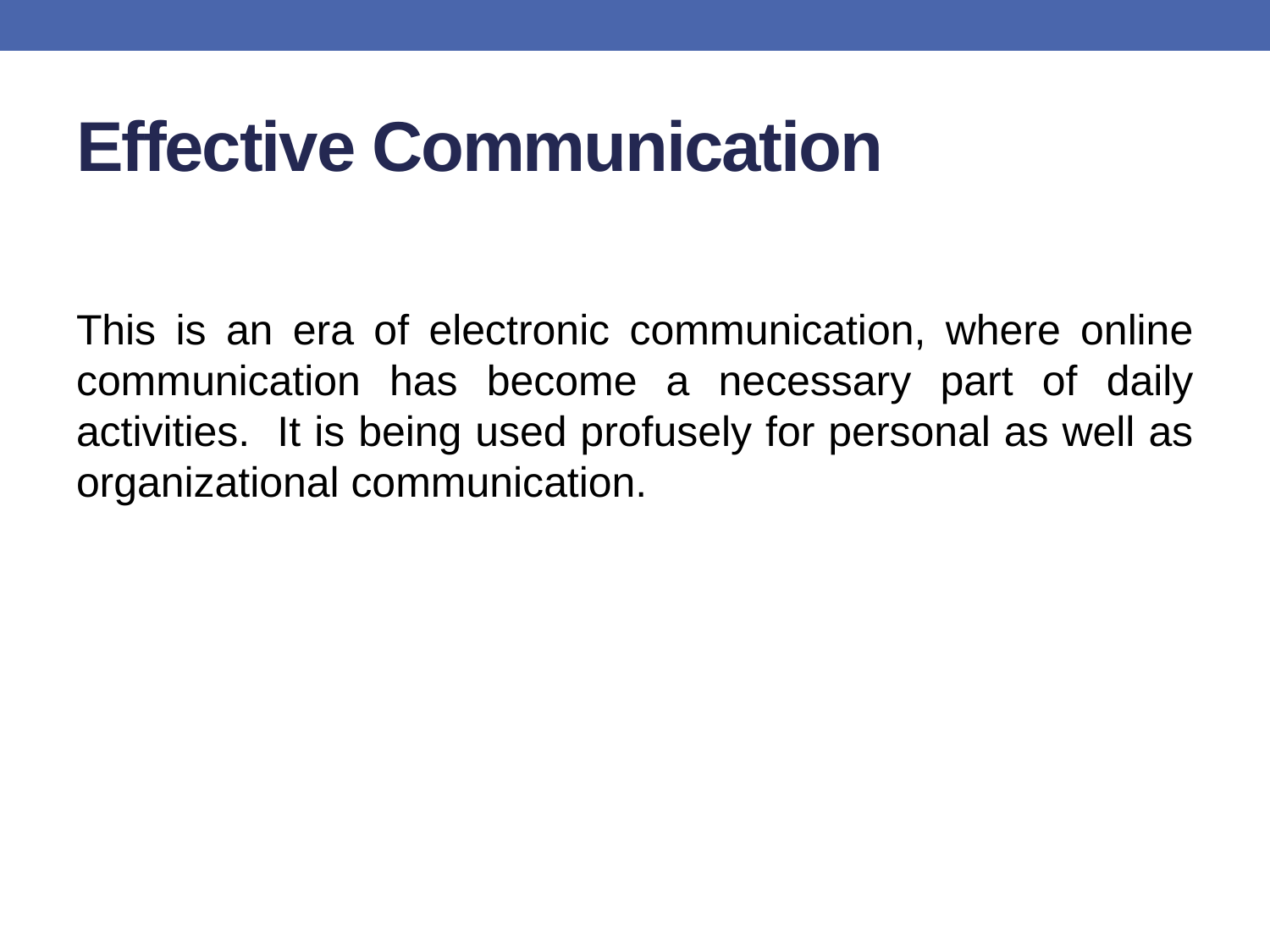

# Effective Communication
This is an era of electronic communication, where online communication has become a necessary part of daily activities.  It is being used profusely for personal as well as organizational communication.